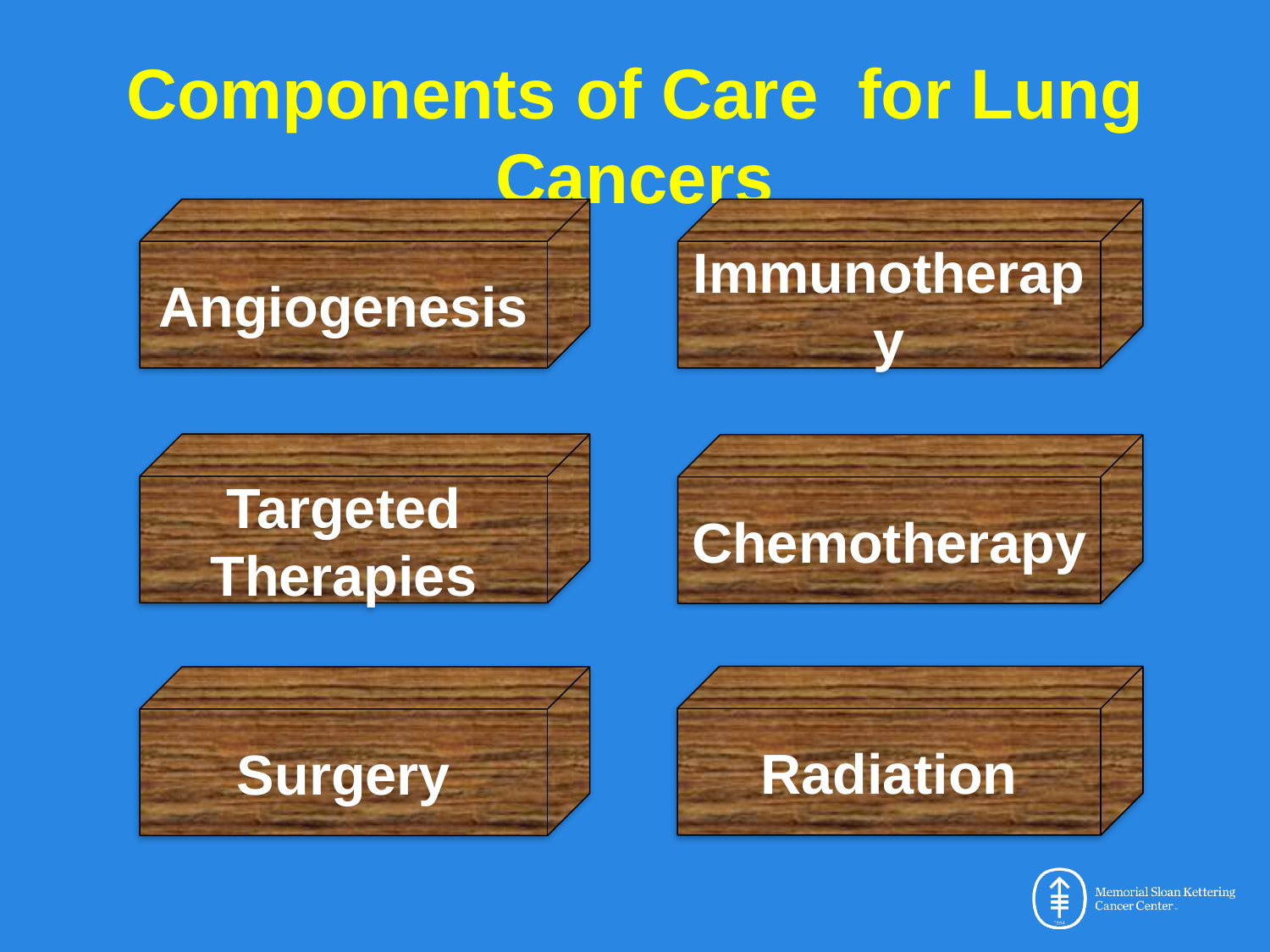

# Components of Care  for Lung Cancers
Angiogenesis
Immunotherapy
Targeted Therapies
Chemotherapy
Radiation
Surgery